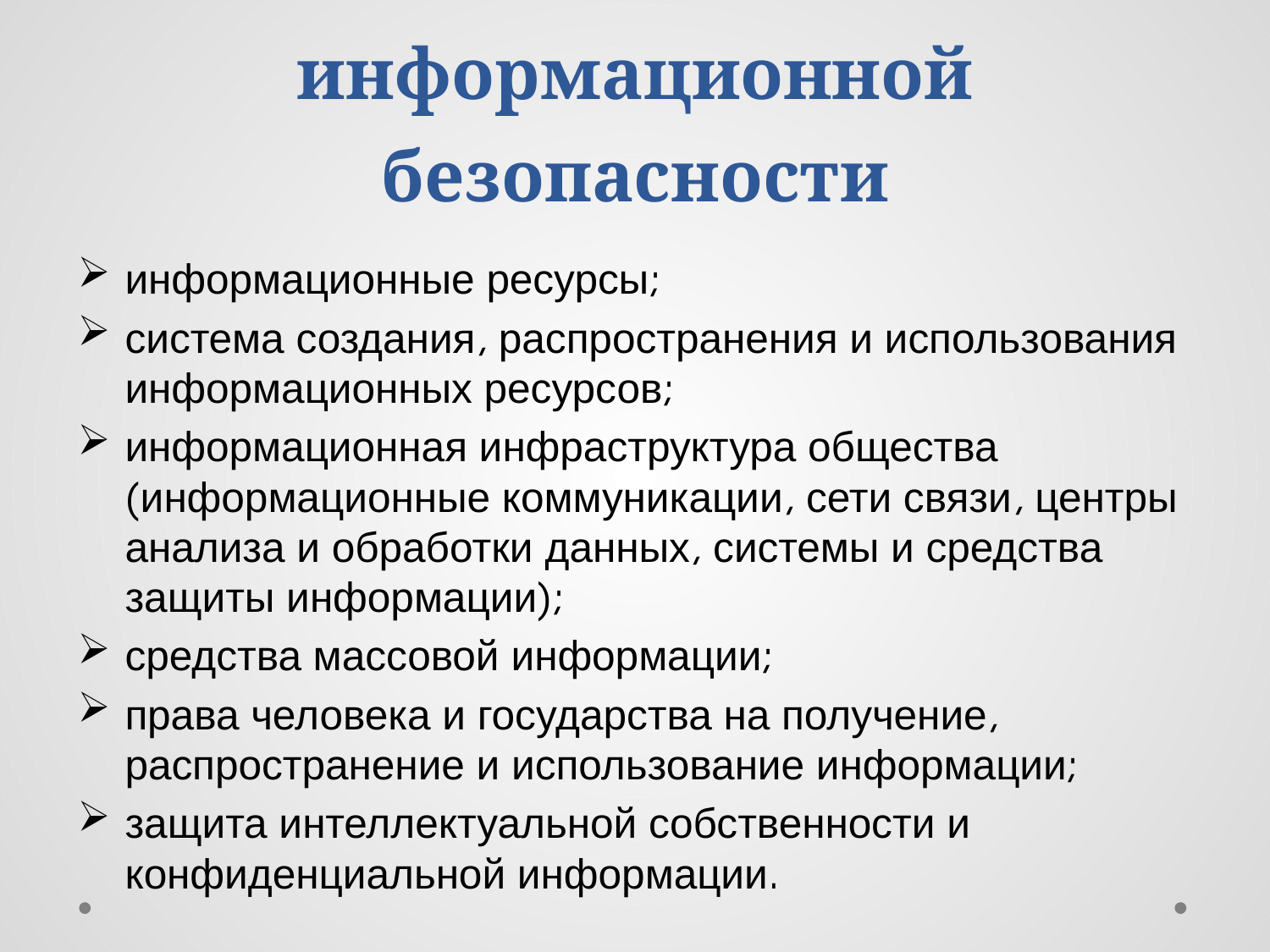

# Объекты обеспечения информационной безопасности
информационные ресурсы;
система создания, распространения и использования информационных ресурсов;
информационная инфраструктура общества (информационные коммуникации, сети связи, центры анализа и обработки данных, системы и средства защиты информации);
средства массовой информации;
права человека и государства на получение, распространение и использование информации;
защита интеллектуальной собственности и конфиденциальной информации.